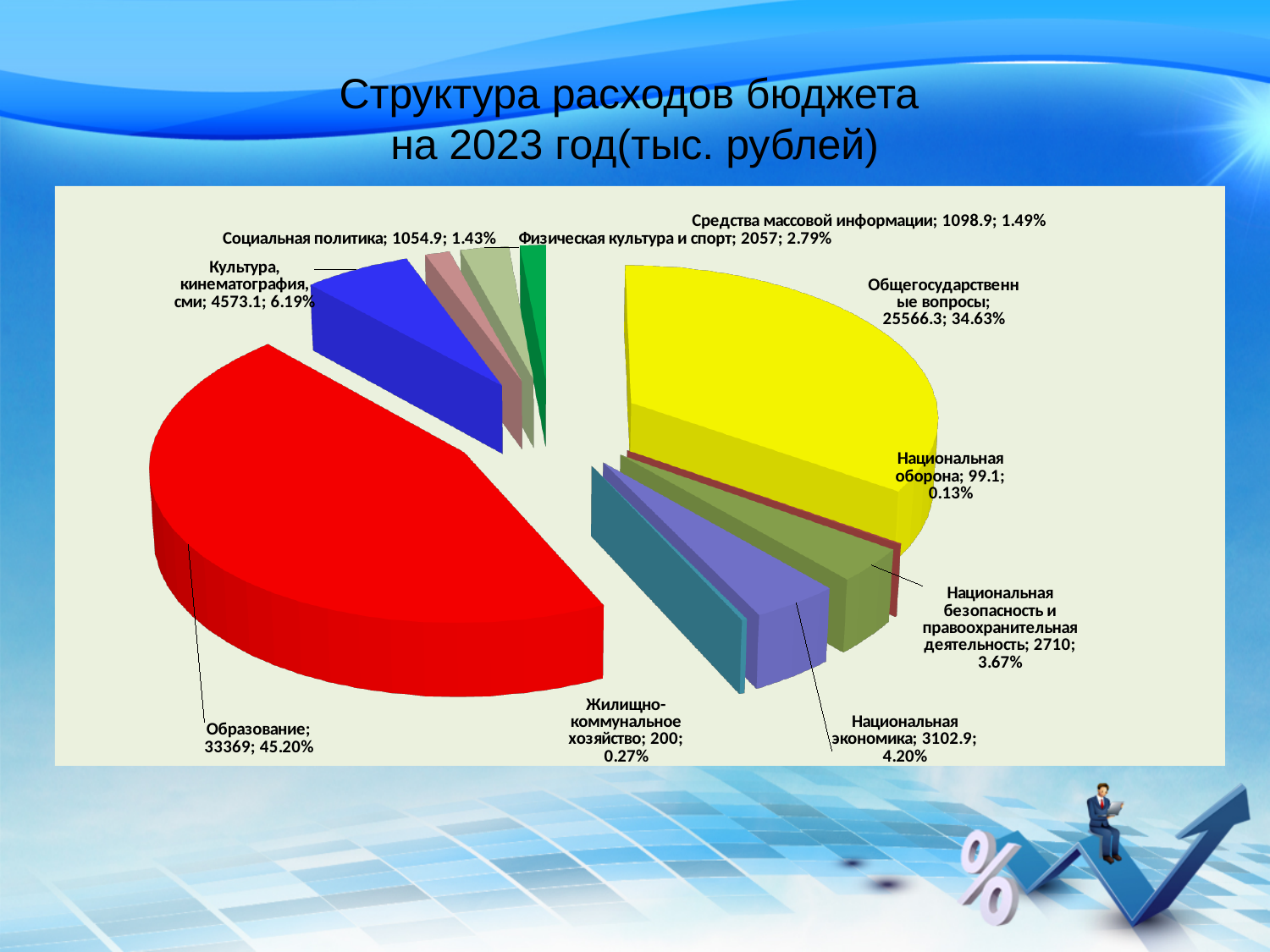

# Структура расходов бюджета на 2023 год(тыс. рублей)

[unsupported chart]

[unsupported chart]